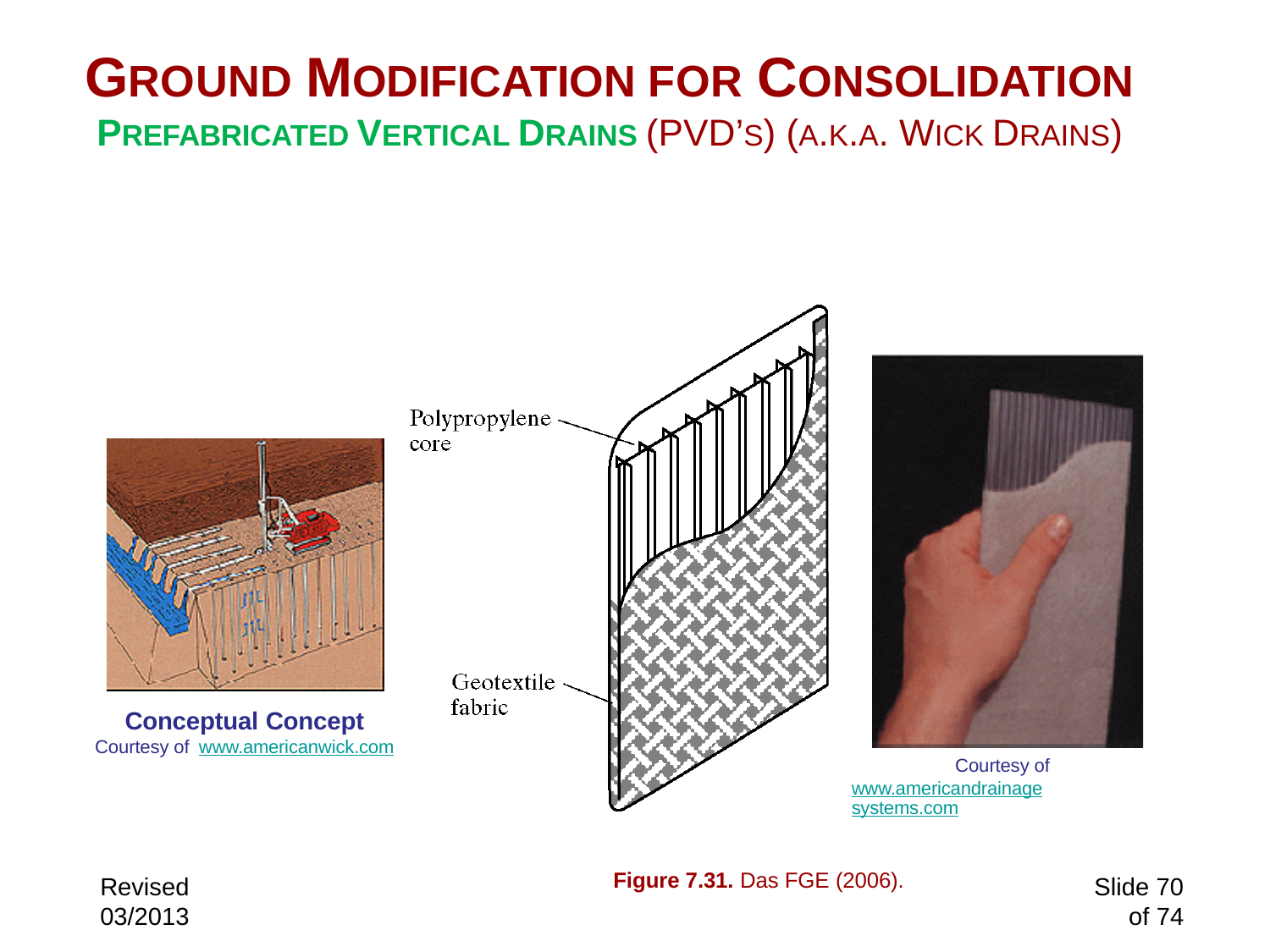

# GROUND MODIFICATION FOR CONSOLIDATION
PREFABRICATED VERTICAL DRAINS (PVD’S) (A.K.A. WICK DRAINS)
14.330 SOIL MECHANICS  Consolidation

Conceptual Concept
Courtesy of www.americanwick.com
Courtesy of  www.americandrainagesystems.com

Figure 7.31. Das FGE (2006).
Slide 70 of 74
Revised 03/2013